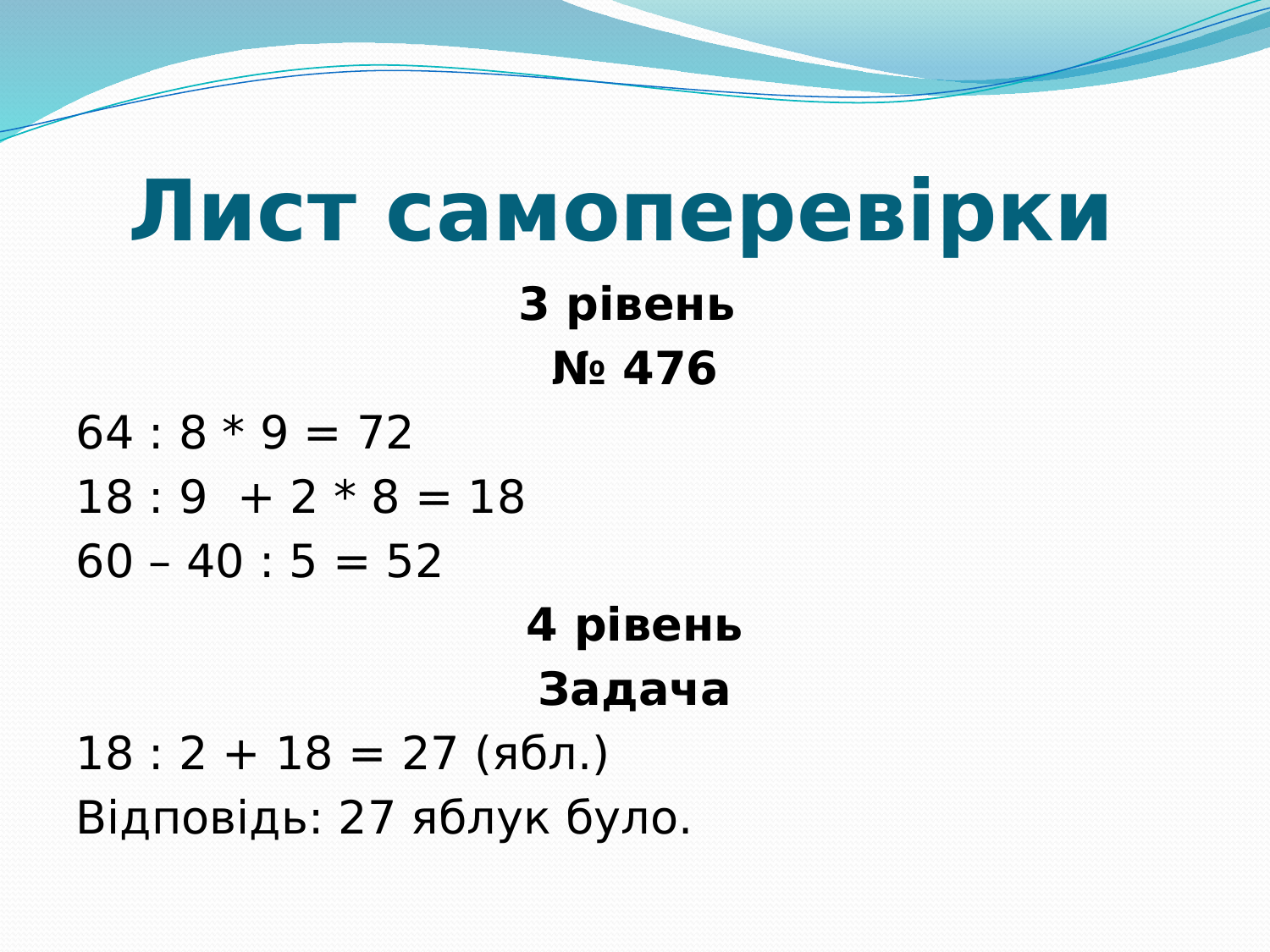

# Лист самоперевірки
3 рівень
№ 476
64 : 8 * 9 = 72
18 : 9  + 2 * 8 = 18
60 – 40 : 5 = 52
4 рівень
Задача
18 : 2 + 18 = 27 (ябл.)
Відповідь: 27 яблук було.